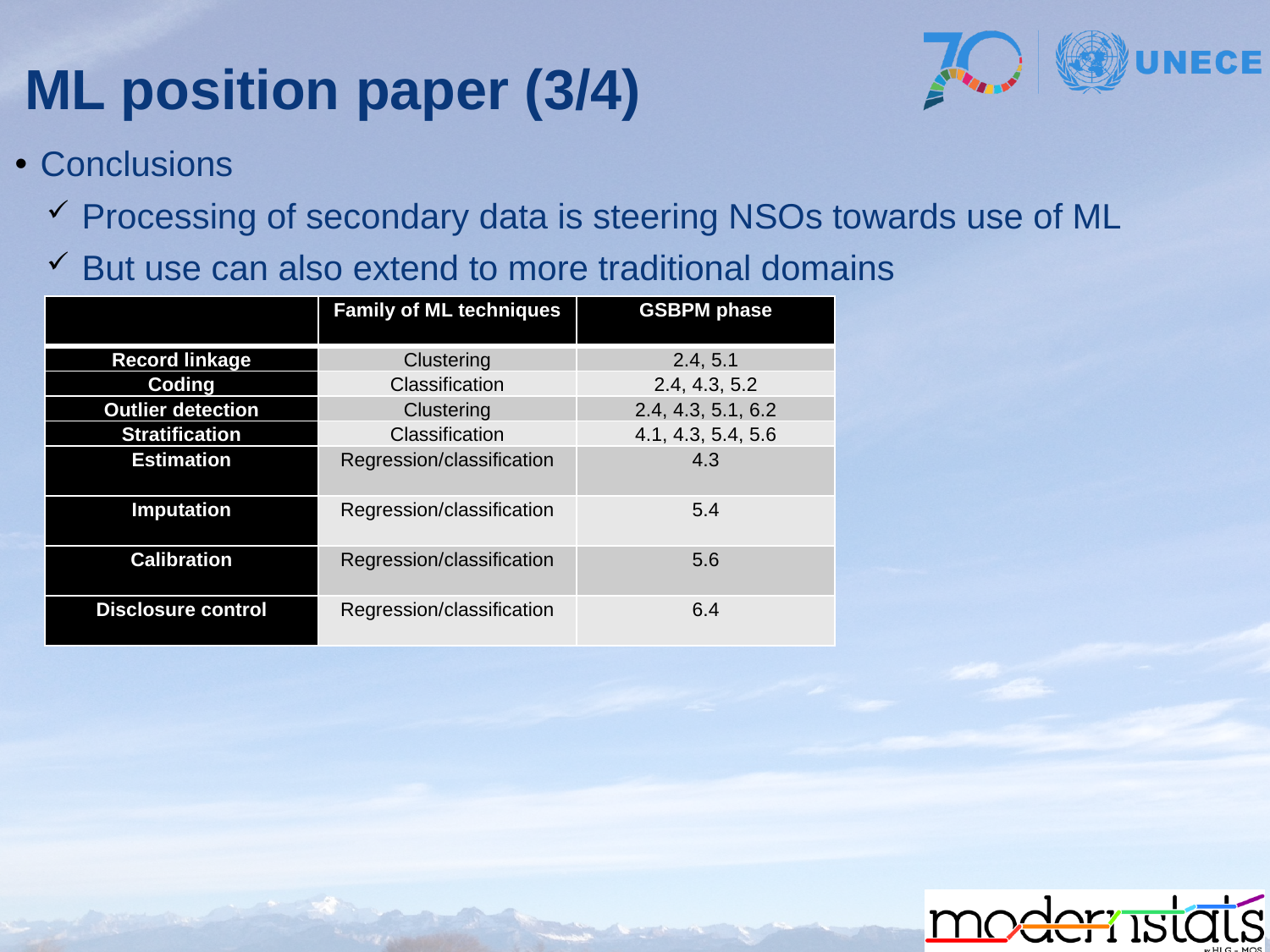

# ML position paper (3/4)
Conclusions
 Processing of secondary data is steering NSOs towards use of ML
 But use can also extend to more traditional domains
 Application of ML implies interdisciplinary work
 Key issues:
 Need for a ML-adapted quality framework
 Potential loss of transparency

|  | Family of ML techniques | GSBPM phase |
| --- | --- | --- |
| Record linkage | Clustering | 2.4, 5.1 |
| Coding | Classification | 2.4, 4.3, 5.2 |
| Outlier detection | Clustering | 2.4, 4.3, 5.1, 6.2 |
| Stratification | Classification | 4.1, 4.3, 5.4, 5.6 |
| Estimation | Regression/classification | 4.3 |
| Imputation | Regression/classification | 5.4 |
| Calibration | Regression/classification | 5.6 |
| Disclosure control | Regression/classification | 6.4 |